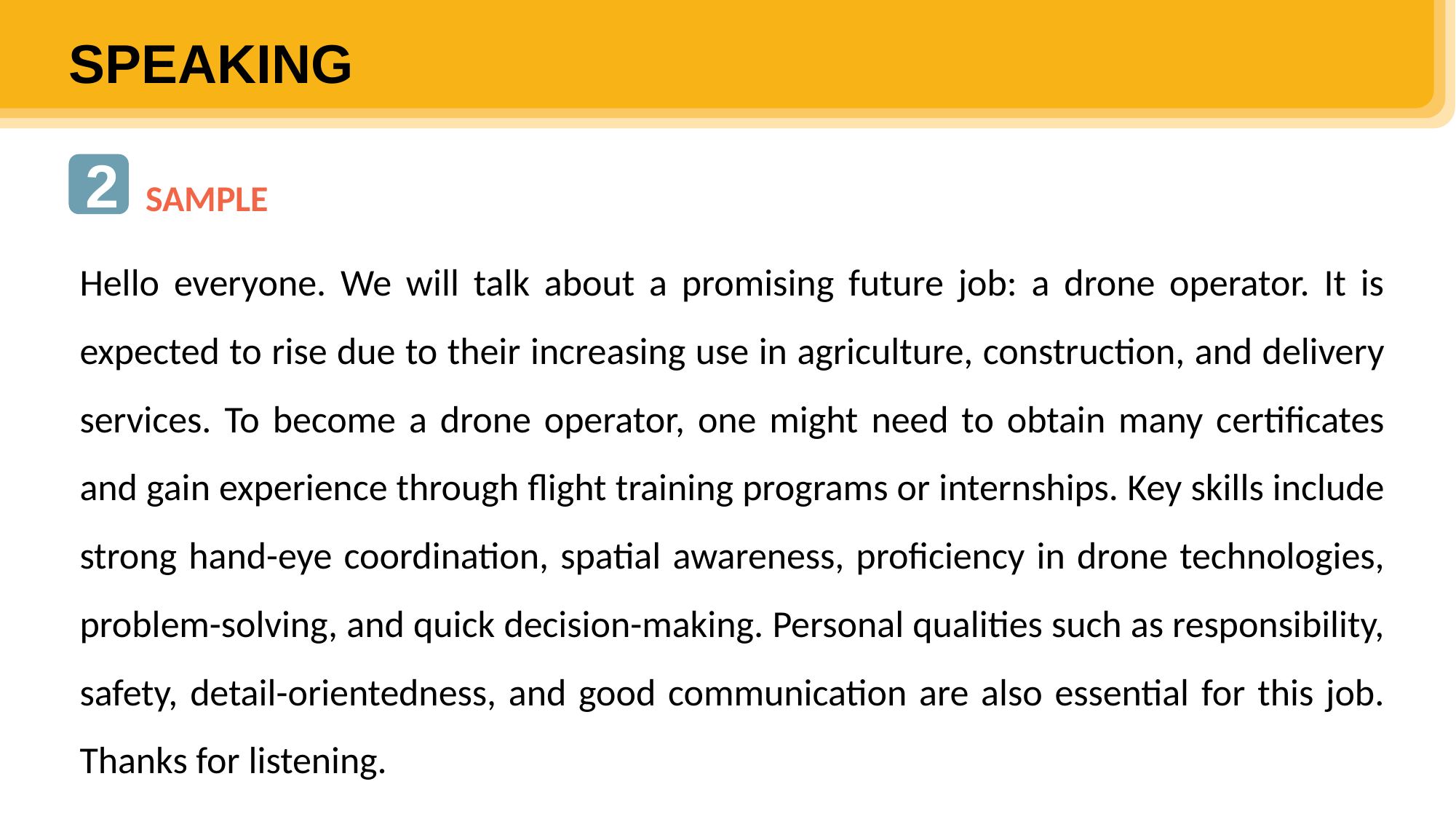

SPEAKING

2
SAMPLE

Hello everyone. We will talk about a promising future job: a drone operator. It is expected to rise due to their increasing use in agriculture, construction, and delivery services. To become a drone operator, one might need to obtain many certificates and gain experience through flight training programs or internships. Key skills include strong hand-eye coordination, spatial awareness, proficiency in drone technologies, problem-solving, and quick decision-making. Personal qualities such as responsibility, safety, detail-orientedness, and good communication are also essential for this job. Thanks for listening.